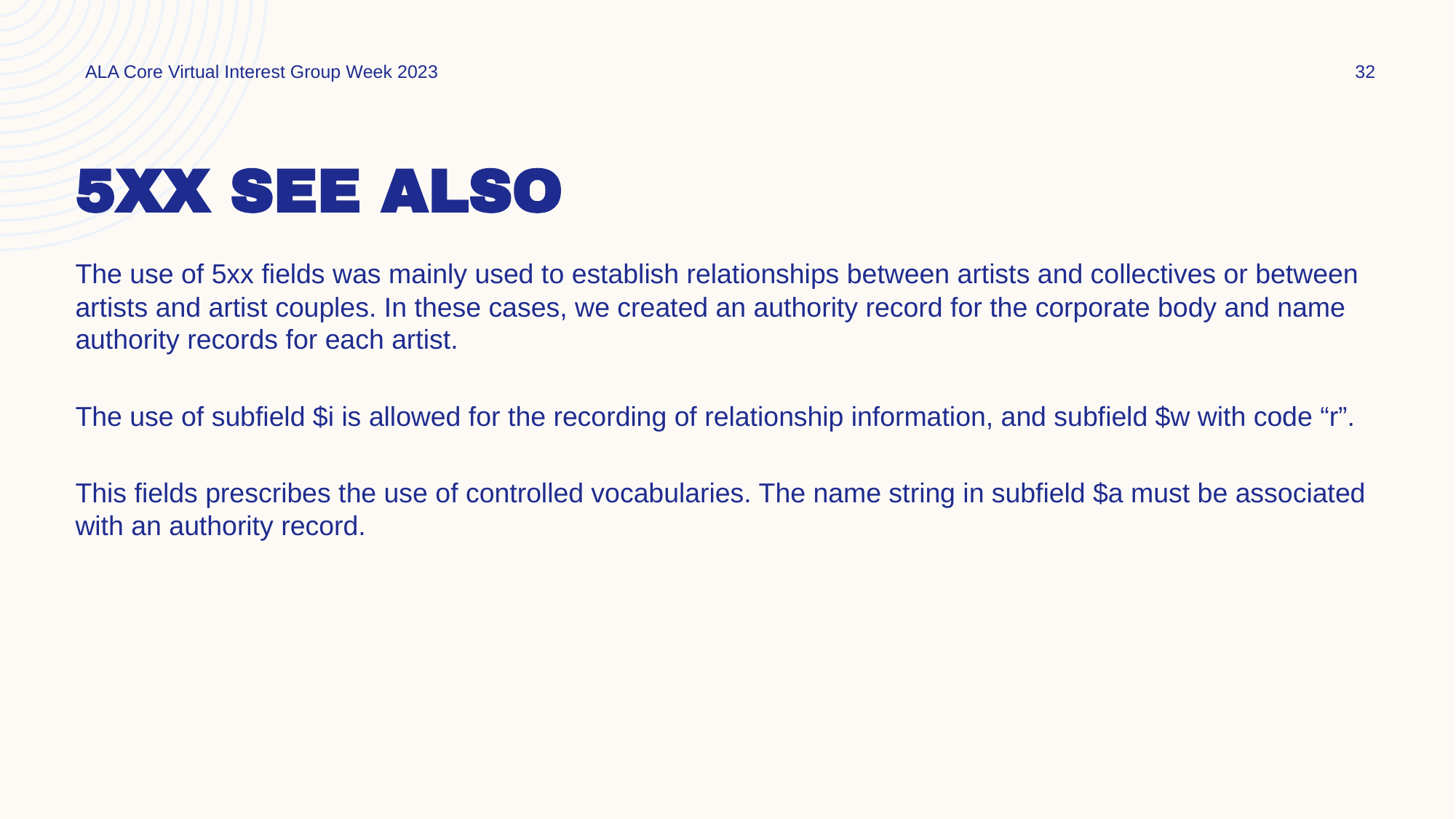

ALA Core Virtual Interest Group Week 2023
32
# 5xx see also
The use of 5xx fields was mainly used to establish relationships between artists and collectives or between artists and artist couples. In these cases, we created an authority record for the corporate body and name authority records for each artist.

The use of subfield $i is allowed for the recording of relationship information, and subfield $w with code “r”.

This fields prescribes the use of controlled vocabularies. The name string in subfield $a must be associated with an authority record.